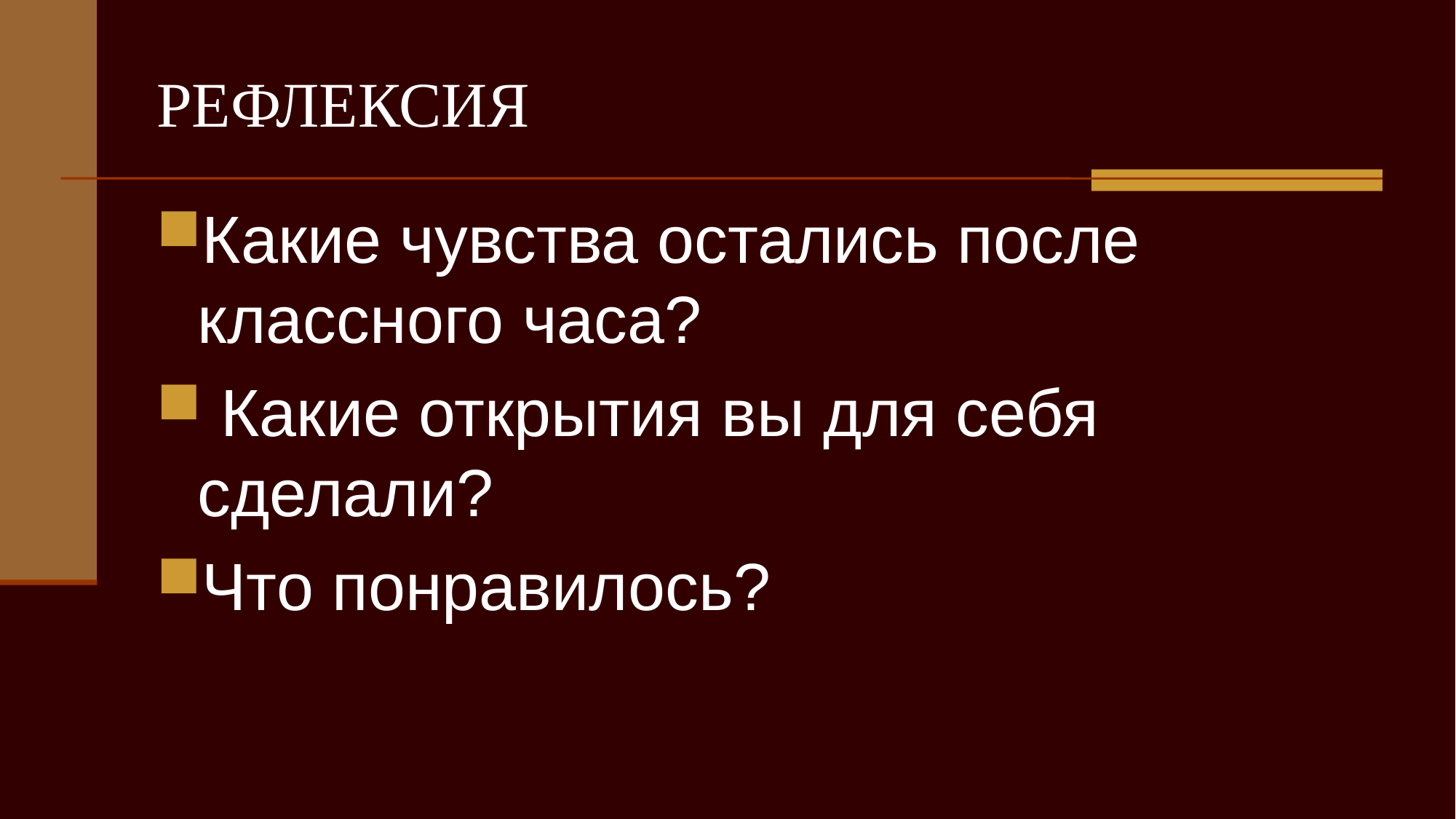

# РЕФЛЕКСИЯ
Какие чувства остались после классного часа?
 Какие открытия вы для себя сделали?
Что понравилось?